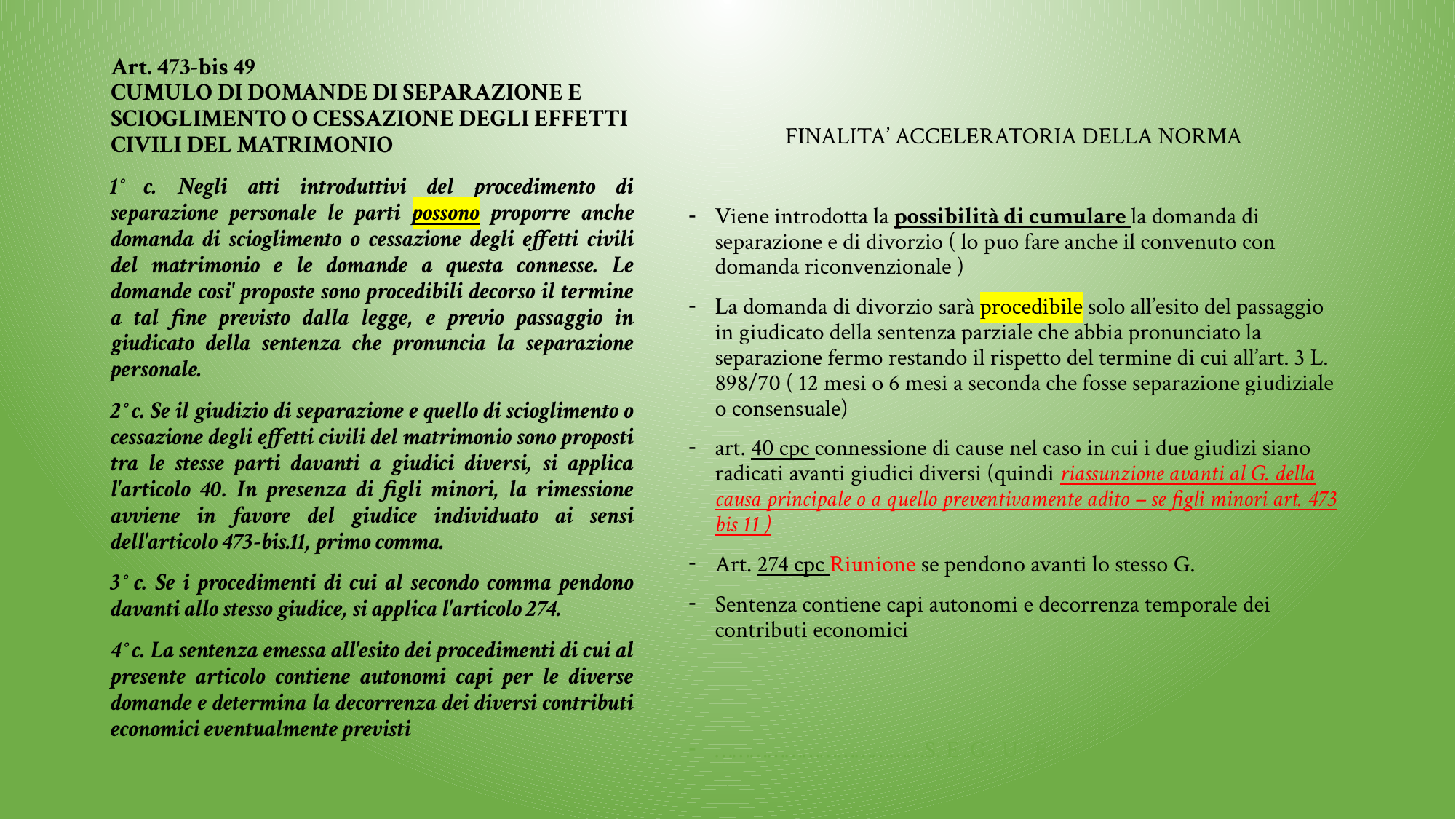

Art. 473-bis 49
CUMULO DI DOMANDE DI SEPARAZIONE E SCIOGLIMENTO O CESSAZIONE DEGLI EFFETTI CIVILI DEL MATRIMONIO
1° c. Negli atti introduttivi del procedimento di separazione personale le parti possono proporre anche domanda di scioglimento o cessazione degli effetti civili del matrimonio e le domande a questa connesse. Le domande cosi' proposte sono procedibili decorso il termine a tal fine previsto dalla legge, e previo passaggio in giudicato della sentenza che pronuncia la separazione personale.
2° c. Se il giudizio di separazione e quello di scioglimento o cessazione degli effetti civili del matrimonio sono proposti tra le stesse parti davanti a giudici diversi, si applica l'articolo 40. In presenza di figli minori, la rimessione avviene in favore del giudice individuato ai sensi dell'articolo 473-bis.11, primo comma.
3° c. Se i procedimenti di cui al secondo comma pendono davanti allo stesso giudice, si applica l'articolo 274.
4° c. La sentenza emessa all'esito dei procedimenti di cui al presente articolo contiene autonomi capi per le diverse domande e determina la decorrenza dei diversi contributi economici eventualmente previsti
FINALITA’ ACCELERATORIA DELLA NORMA

Viene introdotta la possibilità di cumulare la domanda di separazione e di divorzio ( lo puo fare anche il convenuto con domanda riconvenzionale )
La domanda di divorzio sarà procedibile solo all’esito del passaggio in giudicato della sentenza parziale che abbia pronunciato la separazione fermo restando il rispetto del termine di cui all’art. 3 L. 898/70 ( 12 mesi o 6 mesi a seconda che fosse separazione giudiziale o consensuale)
art. 40 cpc connessione di cause nel caso in cui i due giudizi siano radicati avanti giudici diversi (quindi riassunzione avanti al G. della causa principale o a quello preventivamente adito – se figli minori art. 473 bis 11 )
Art. 274 cpc Riunione se pendono avanti lo stesso G.
Sentenza contiene capi autonomi e decorrenza temporale dei contributi economici

………………………………S. E  G.  U   E …………….